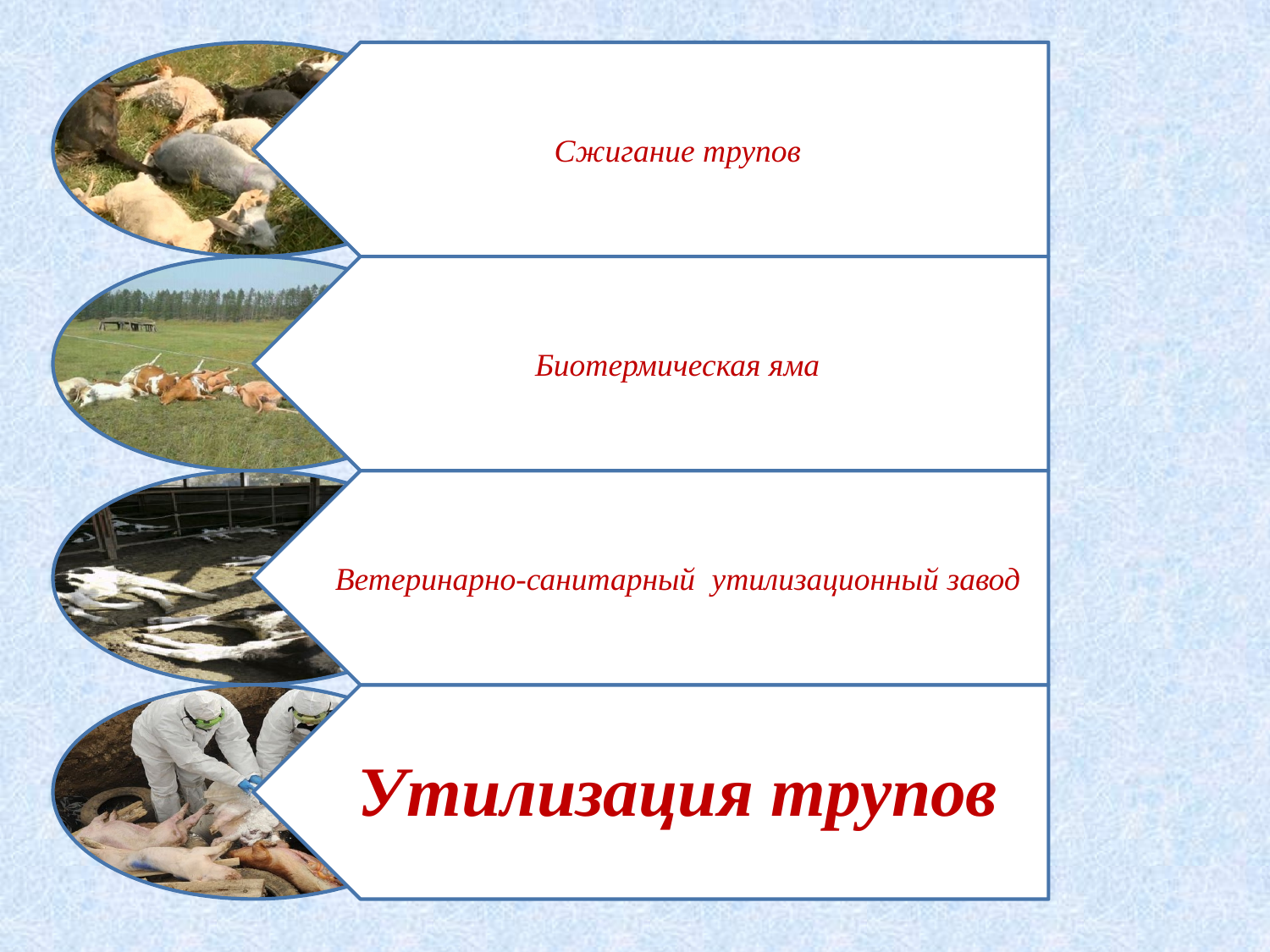

Утилизация трупов
Ветеринарно-санитарный  утилизационный завод
Биотермическая яма
Сжигание трупов